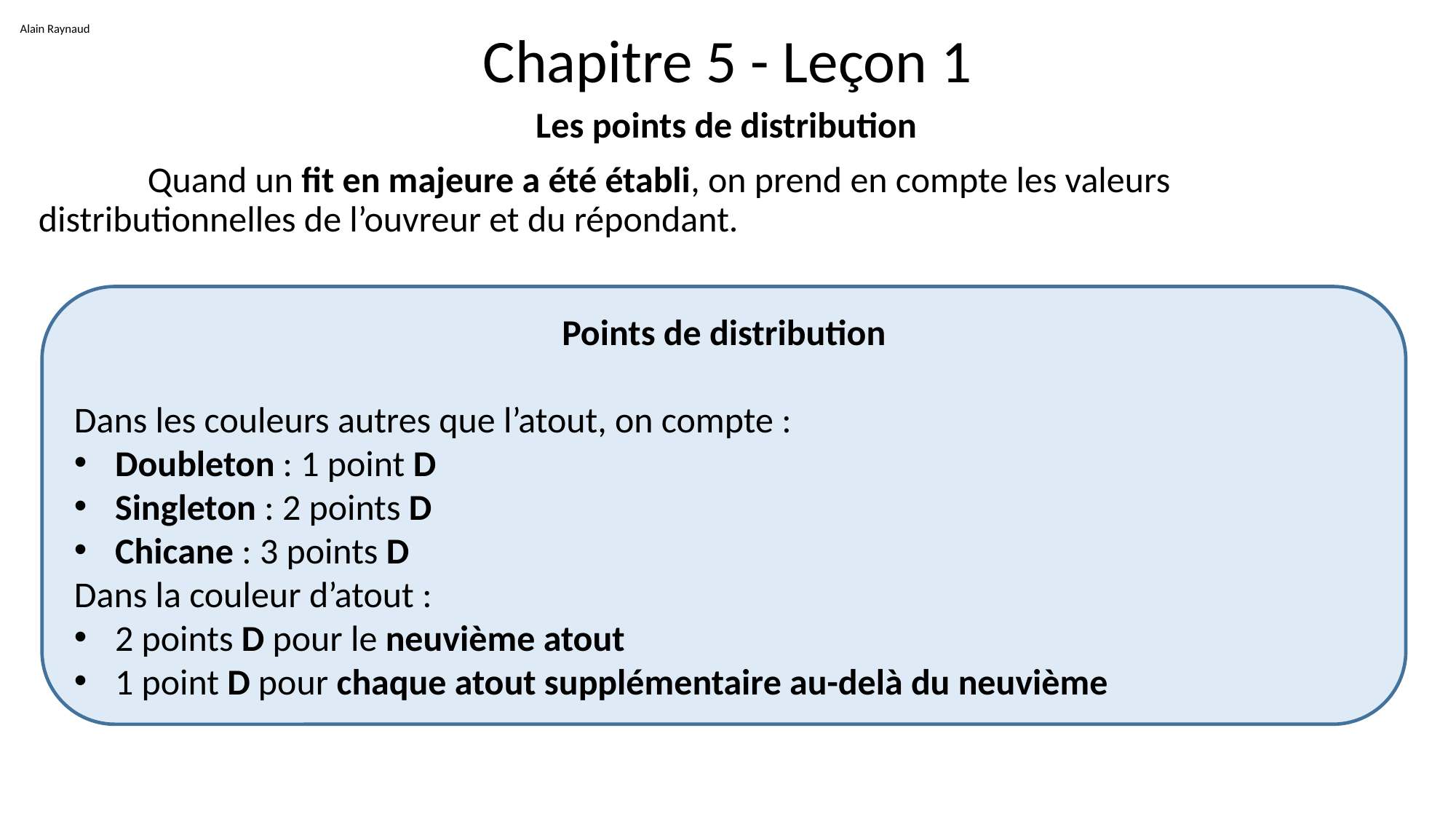

Alain Raynaud
# Chapitre 5 - Leçon 1
 Les points de distribution
	Quand un fit en majeure a été établi, on prend en compte les valeurs distributionnelles de l’ouvreur et du répondant.

Points de distribution

Dans les couleurs autres que l’atout, on compte :
Doubleton : 1 point D
Singleton : 2 points D
Chicane : 3 points D
Dans la couleur d’atout :
2 points D pour le neuvième atout
1 point D pour chaque atout supplémentaire au-delà du neuvième